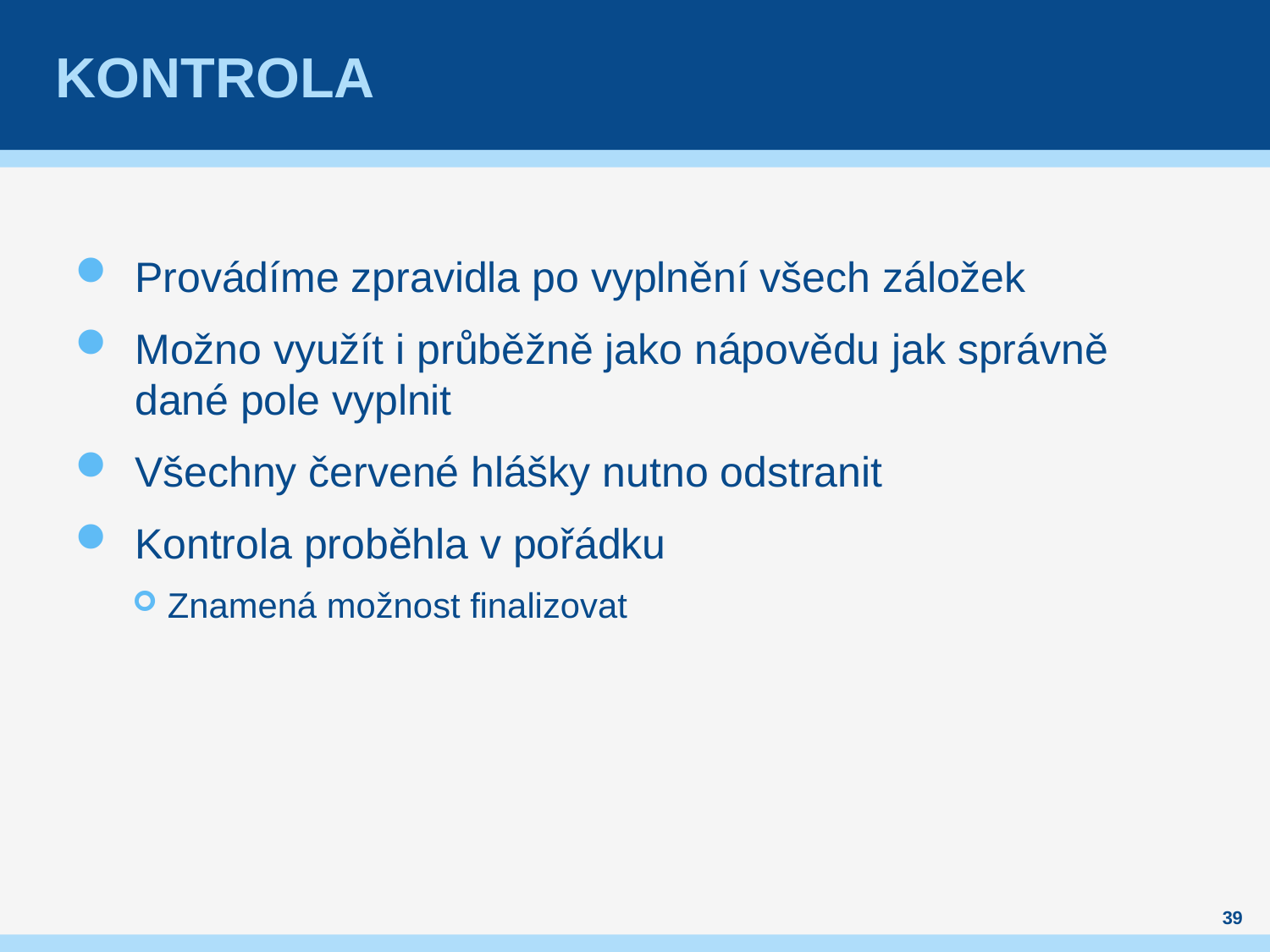

# Kontrola
Provádíme zpravidla po vyplnění všech záložek
Možno využít i průběžně jako nápovědu jak správně dané pole vyplnit
Všechny červené hlášky nutno odstranit
Kontrola proběhla v pořádku
Znamená možnost finalizovat
39